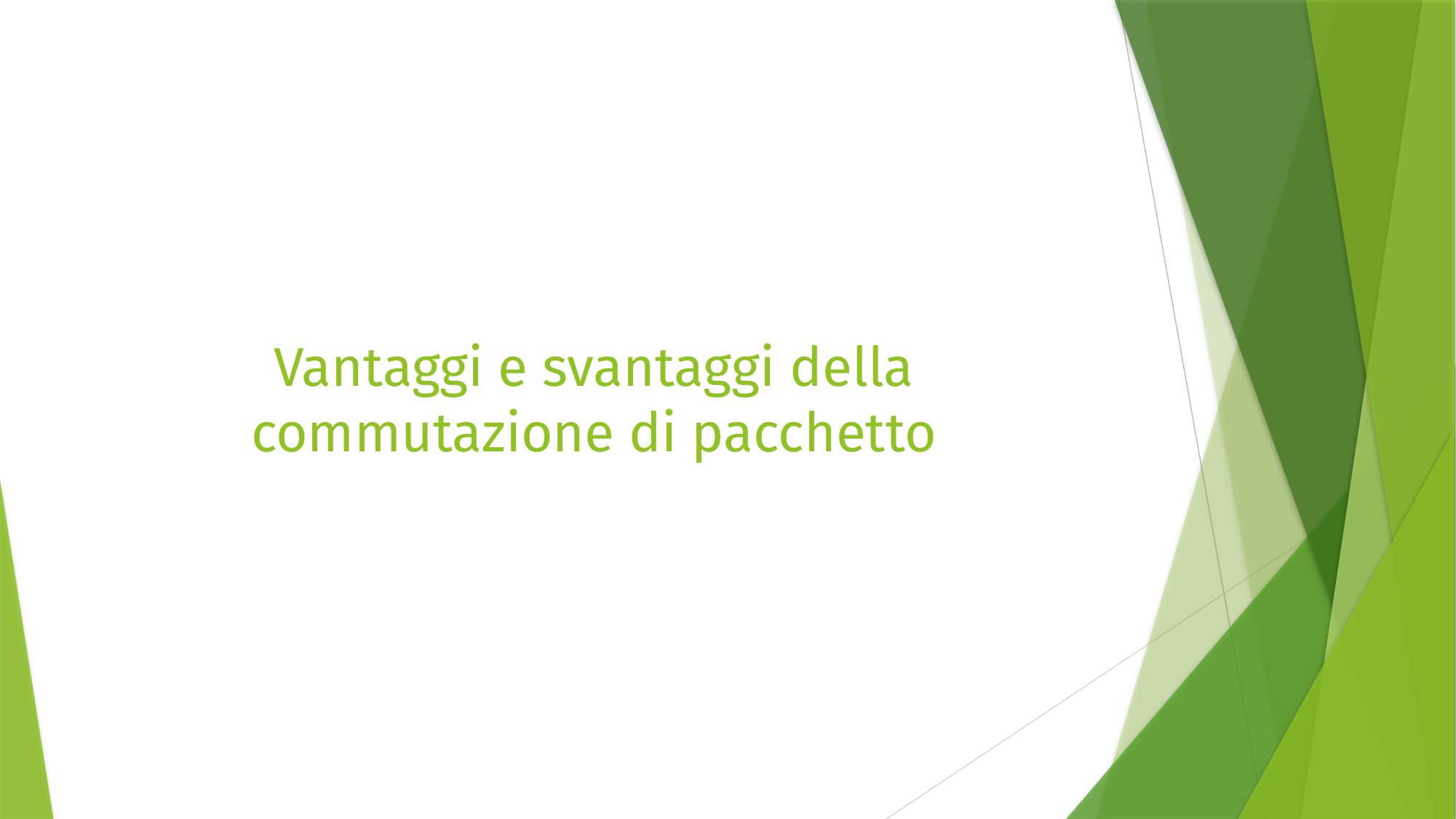

# Vantaggi e svantaggi della commutazione di pacchetto